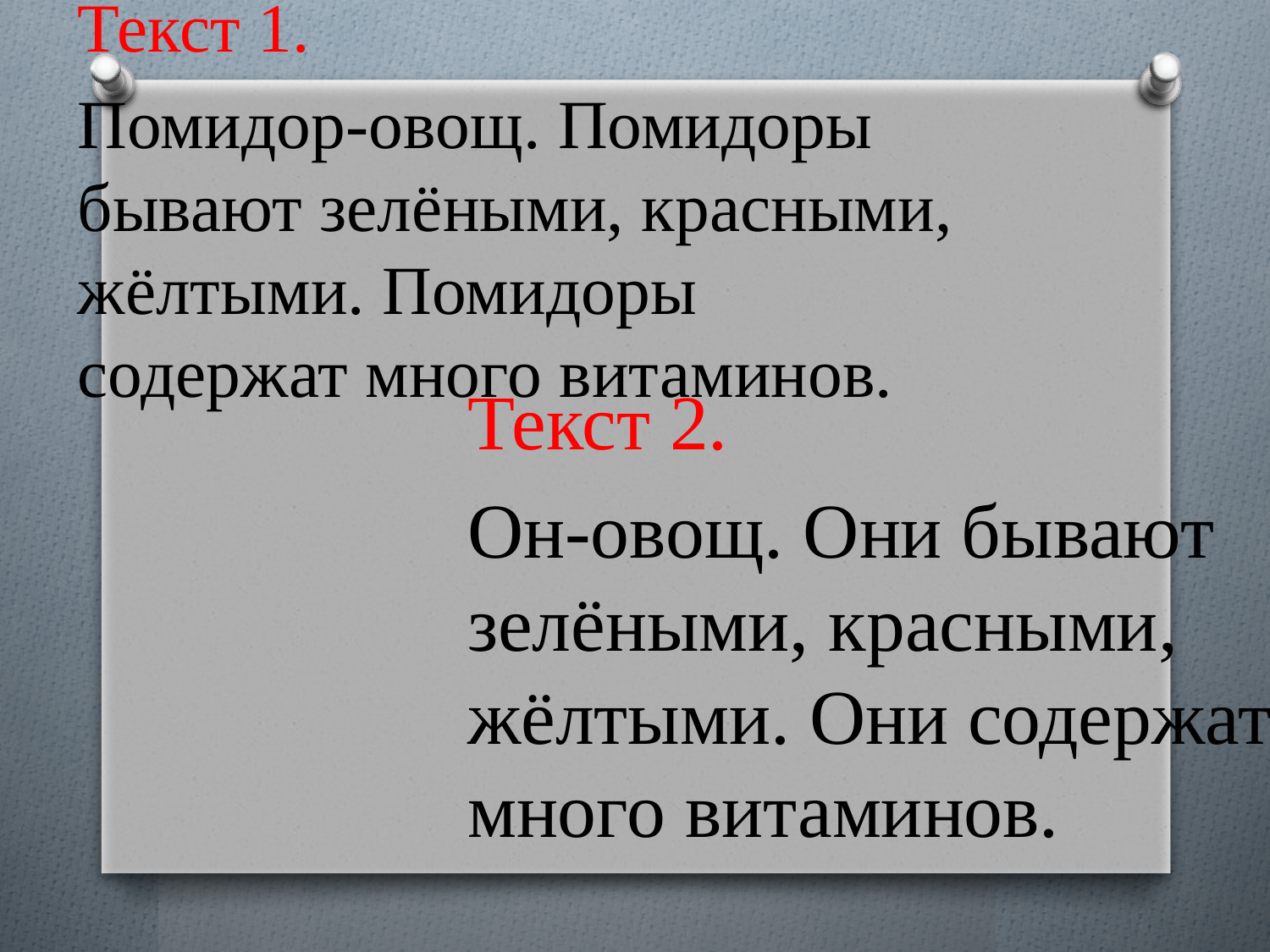

Текст 1.
Помидор-овощ. Помидоры бывают зелёными, красными, жёлтыми. Помидоры содержат много витаминов.
Текст 2.
Он-овощ. Они бывают зелёными, красными, жёлтыми. Они содержат много витаминов.